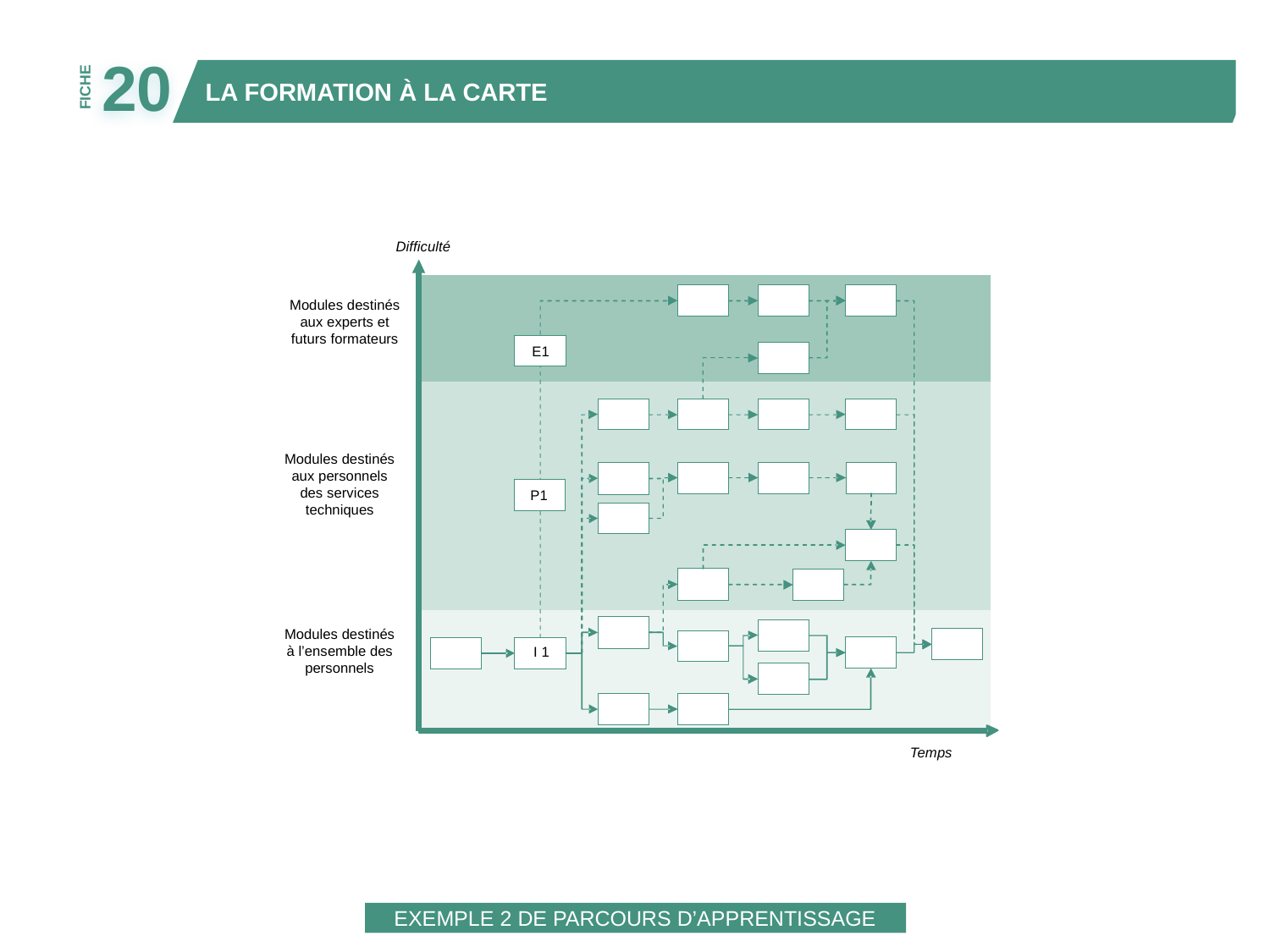

20

LA FORMATION À LA CARTE
FICHE

Difficulté

Modules destinés
aux experts et
futurs formateurs

E1

Modules destinés
aux personnels
des services
techniques

P1

Modules destinés
à l’ensemble des
personnels

I 1

Temps
EXEMPLE 2 DE PARCOURS D’APPRENTISSAGE